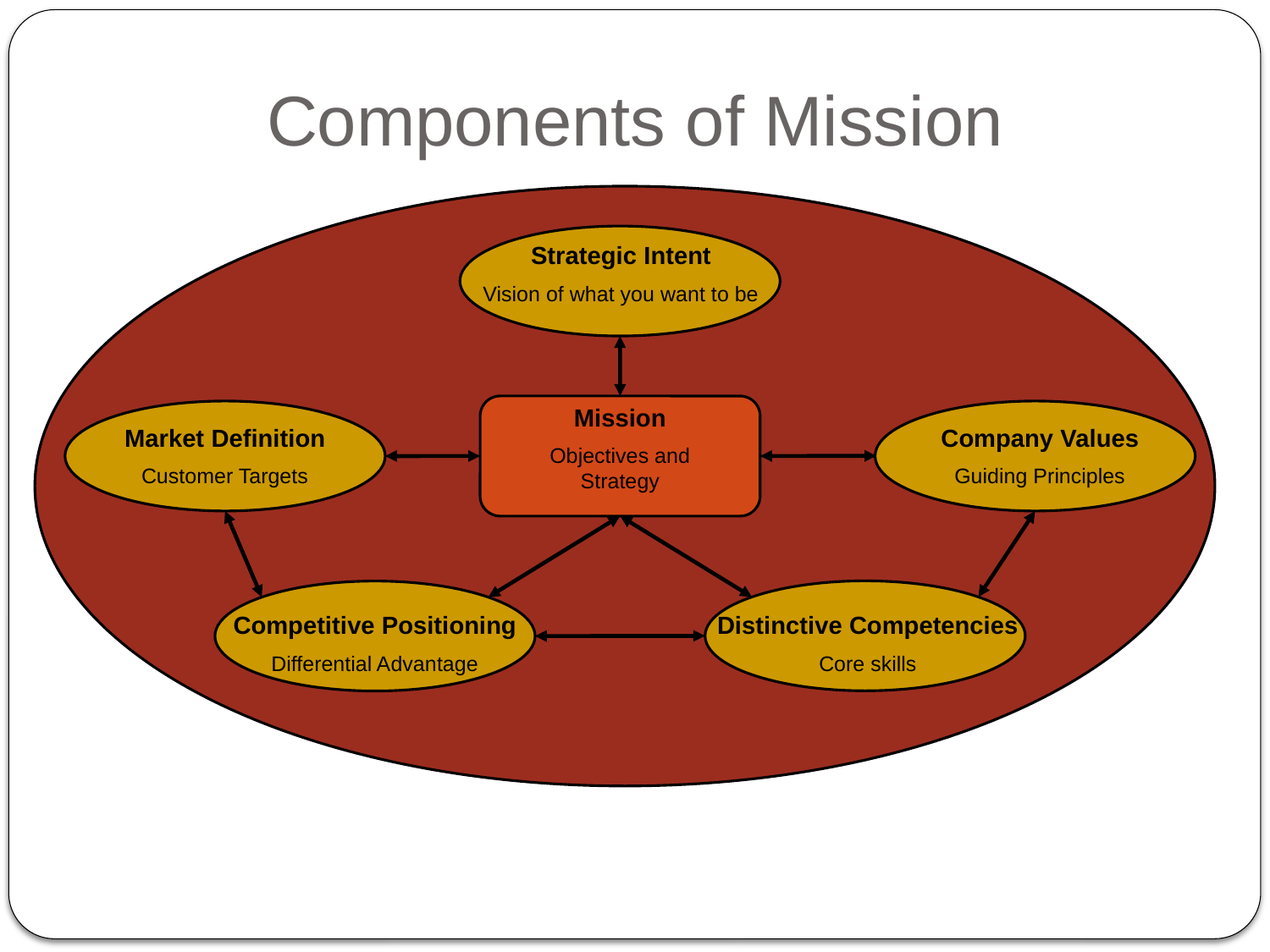

Components of Mission
#

Strategic Intent
Vision of what you want to be

Mission
Objectives and Strategy

Market Definition
Customer Targets
Company Values
Guiding Principles

Competitive Positioning
Differential Advantage
Distinctive Competencies
Core skills